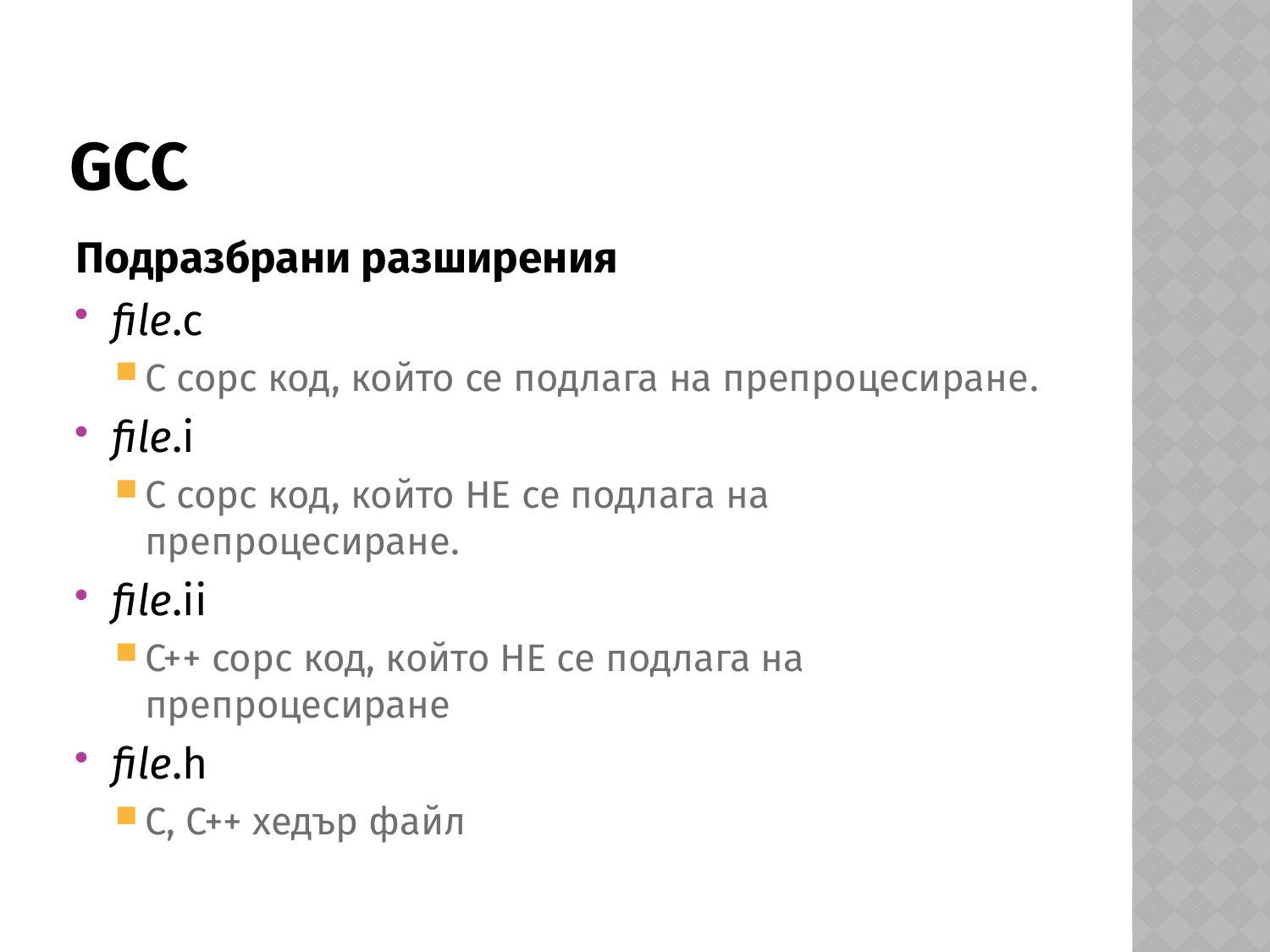

# GCC
Подразбрани разширения
file.c
C сорс код, който се подлага на препроцесиране.
file.i
C сорс код, който НЕ се подлага на препроцесиране.
file.ii
C++ сорс код, който НЕ се подлага на препроцесиране
file.h
C, C++ хедър файл